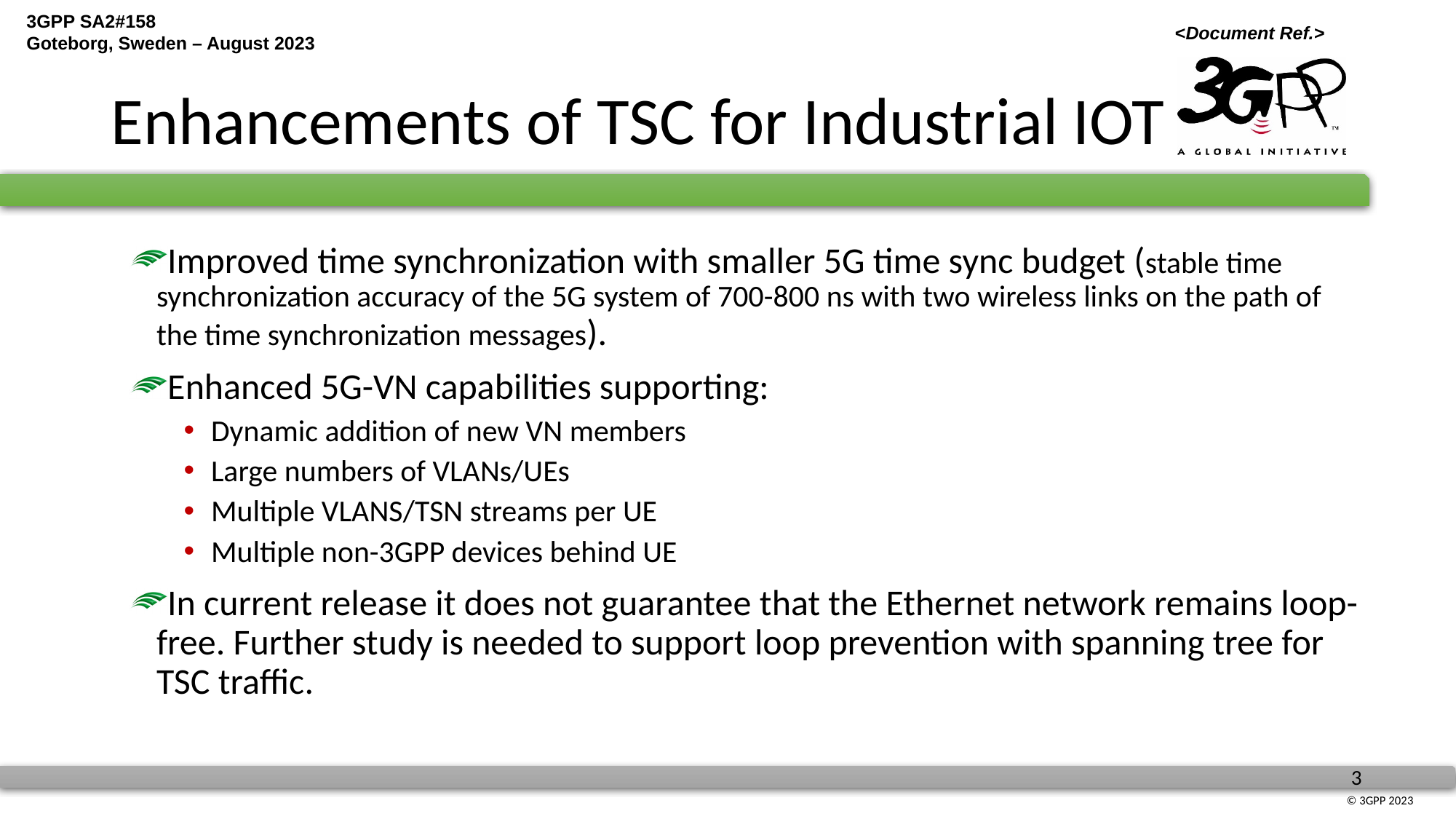

# Enhancements of TSC for Industrial IOT
Improved time synchronization with smaller 5G time sync budget (stable time synchronization accuracy of the 5G system of 700-800 ns with two wireless links on the path of the time synchronization messages).
Enhanced 5G-VN capabilities supporting:
Dynamic addition of new VN members
Large numbers of VLANs/UEs
Multiple VLANS/TSN streams per UE
Multiple non-3GPP devices behind UE
In current release it does not guarantee that the Ethernet network remains loop-free. Further study is needed to support loop prevention with spanning tree for TSC traffic.